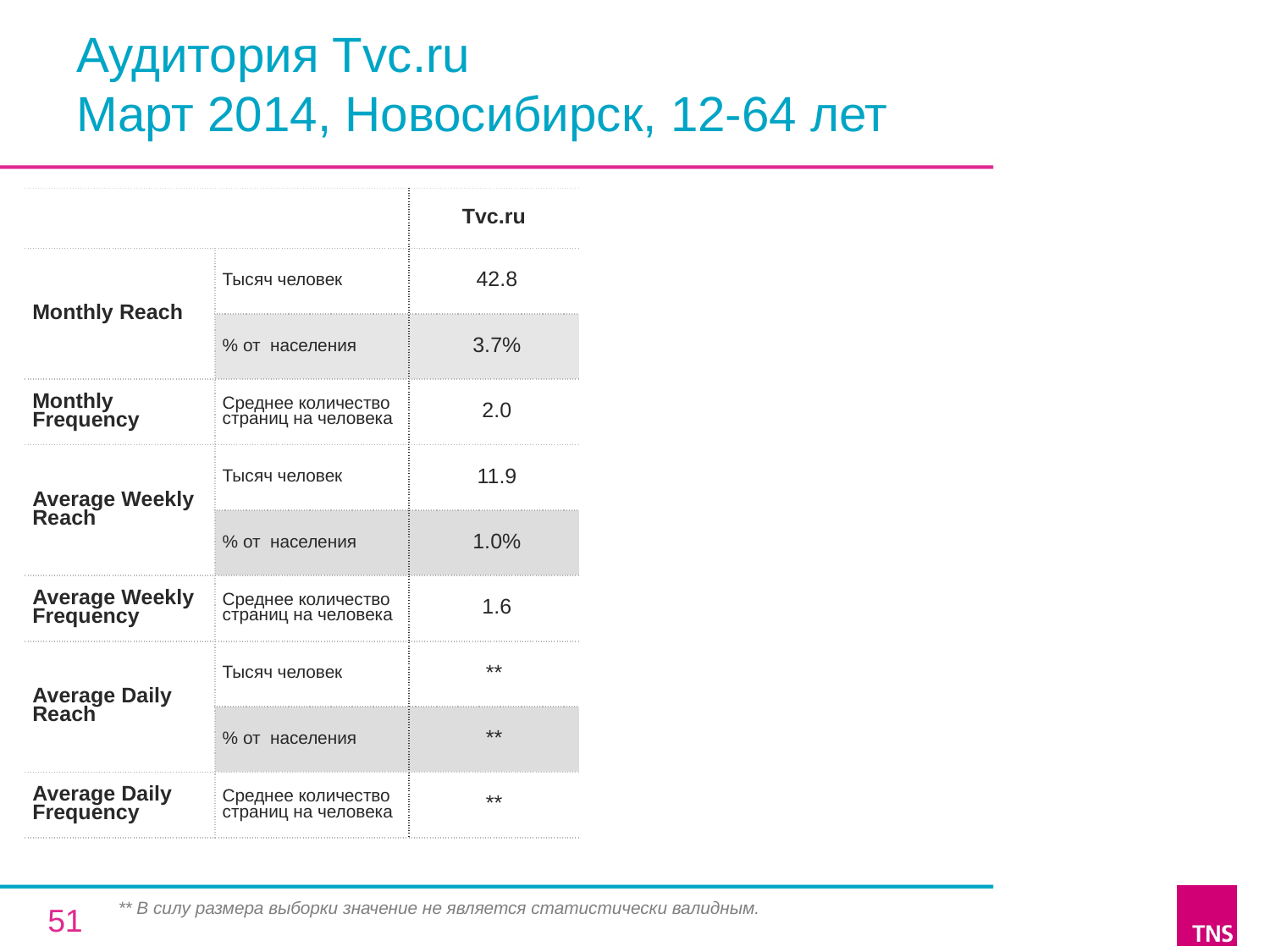

# Аудитория Tvc.ru Март 2014, Новосибирск, 12-64 лет
|  |  | Tvc.ru |
| --- | --- | --- |
| Monthly Reach | Тысяч человек | 42.8 |
|  | % от населения | 3.7% |
| Monthly Frequency | Среднее количество страниц на человека | 2.0 |
| Average Weekly Reach | Тысяч человек | 11.9 |
|  | % от населения | 1.0% |
| Average Weekly Frequency | Среднее количество страниц на человека | 1.6 |
| Average Daily Reach | Тысяч человек | \*\* |
|  | % от населения | \*\* |
| Average Daily Frequency | Среднее количество страниц на человека | \*\* |
** В силу размера выборки значение не является статистически валидным.
51